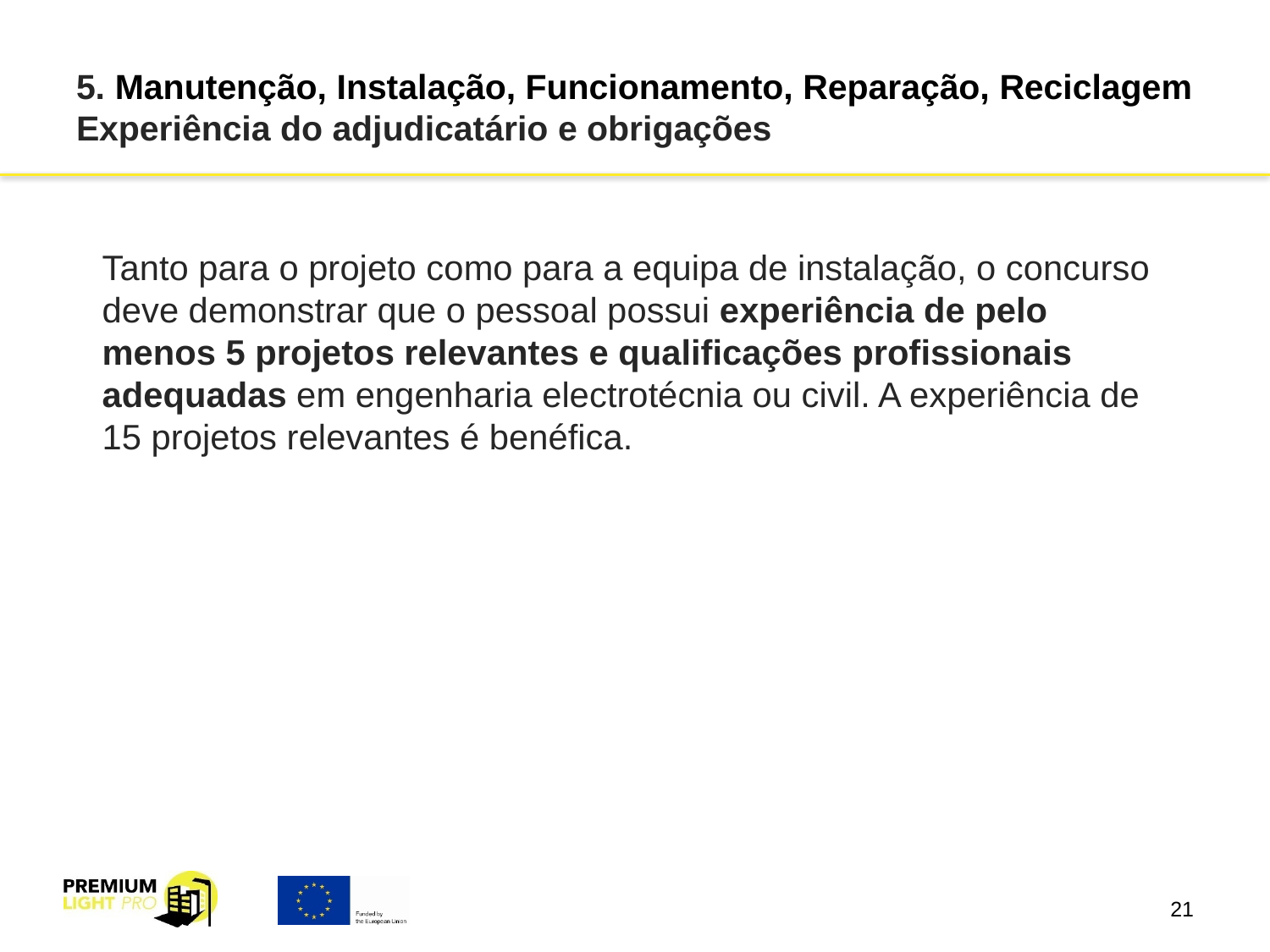

# 5. Manutenção, Instalação, Funcionamento, Reparação, Reciclagem Experiência do adjudicatário e obrigações
Tanto para o projeto como para a equipa de instalação, o concurso deve demonstrar que o pessoal possui experiência de pelo menos 5 projetos relevantes e qualificações profissionais adequadas em engenharia electrotécnia ou civil. A experiência de 15 projetos relevantes é benéfica.